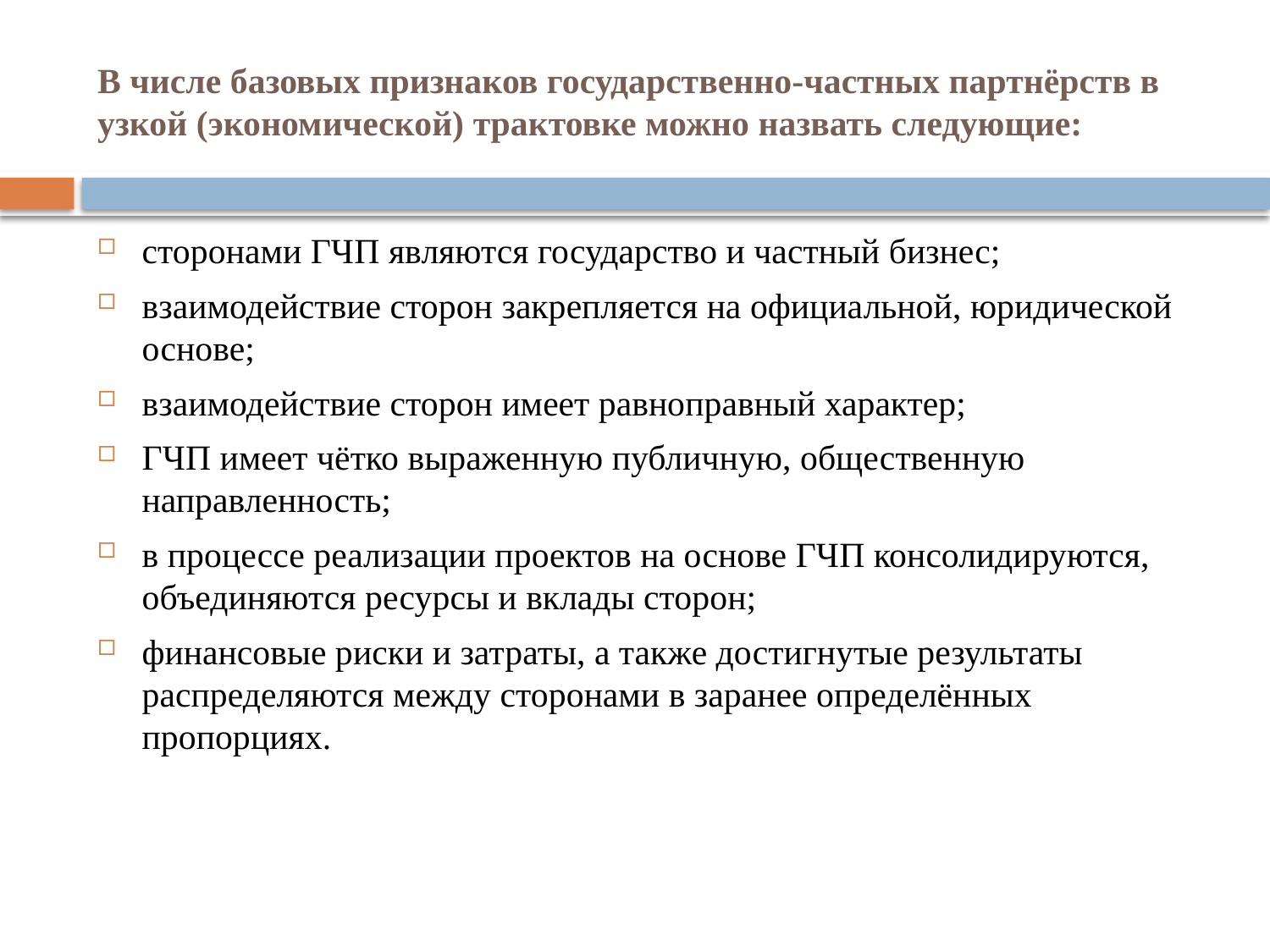

# В числе базовых признаков государственно-частных партнёрств в узкой (экономической) трактовке можно назвать следующие:
сторонами ГЧП являются государство и частный бизнес;
взаимодействие сторон закрепляется на официальной, юридической основе;
взаимодействие сторон имеет равноправный характер;
ГЧП имеет чётко выраженную публичную, общественную направленность;
в процессе реализации проектов на основе ГЧП консолидируются, объединяются ресурсы и вклады сторон;
финансовые риски и затраты, а также достигнутые результаты распределяются между сторонами в заранее определённых пропорциях.